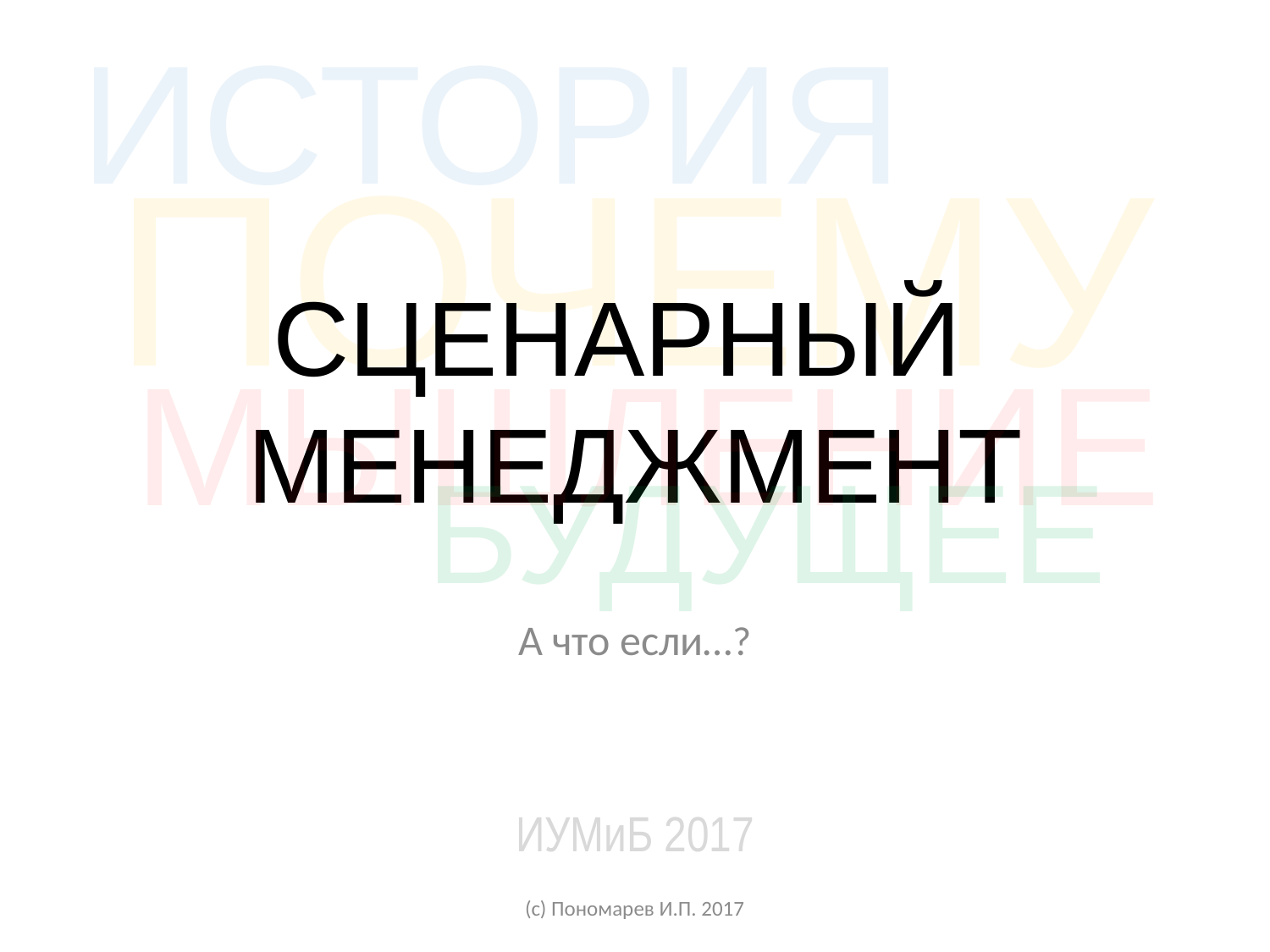

ИСТОРИЯ
ПОЧЕМУ
# СЦЕНАРНЫЙ МЕНЕДЖМЕНТ
МЫШЛЕНИЕ
БУДУЩЕЕ

А что если…?
ИУМиБ 2017
(с) Пономарев И.П. 2017